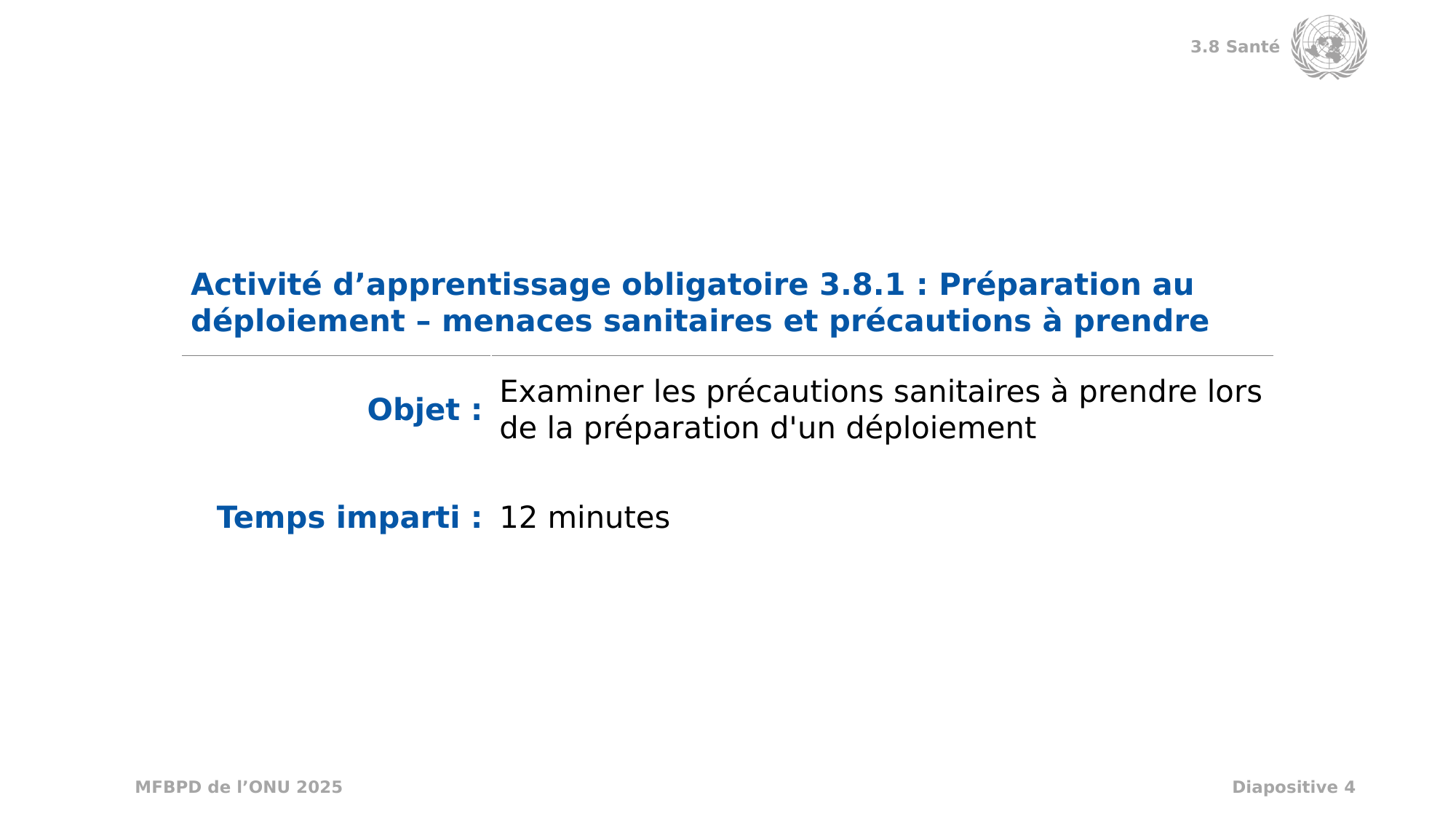

| Activité d’apprentissage obligatoire 3.8.1 : Préparation au déploiement – menaces sanitaires et précautions à prendre |  |
| --- | --- |
| Objet : | Examiner les précautions sanitaires à prendre lors de la préparation d'un déploiement |
| Temps imparti : | 12 minutes |